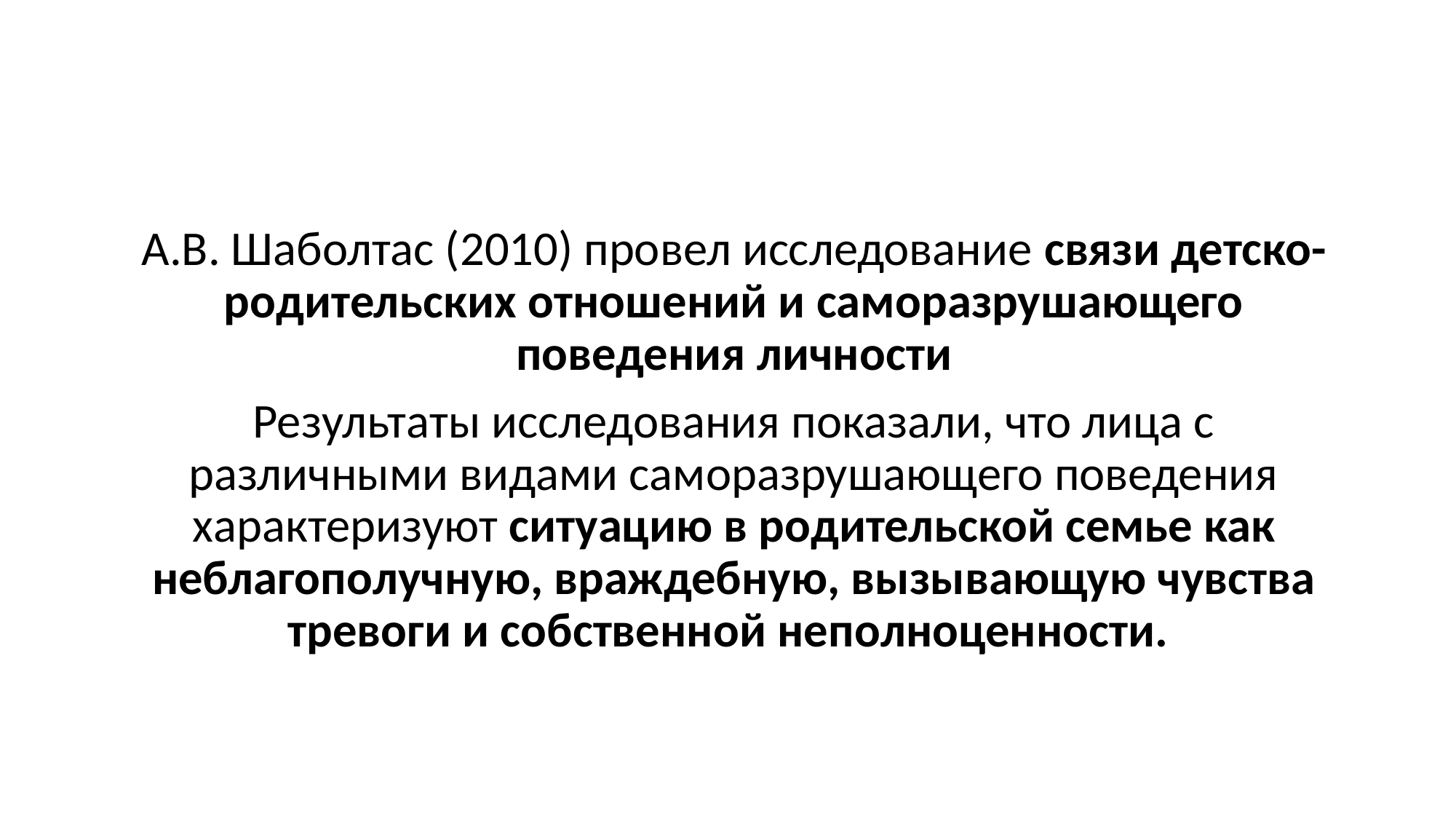

#
А.В. Шаболтас (2010) провел исследование связи детско-родительских отношений и саморазрушающего поведения личности
Результаты исследования показали, что лица с различными видами саморазрушающего поведения характеризуют ситуацию в родительской семье как неблагополучную, враждебную, вызывающую чувства тревоги и собственной неполноценности.